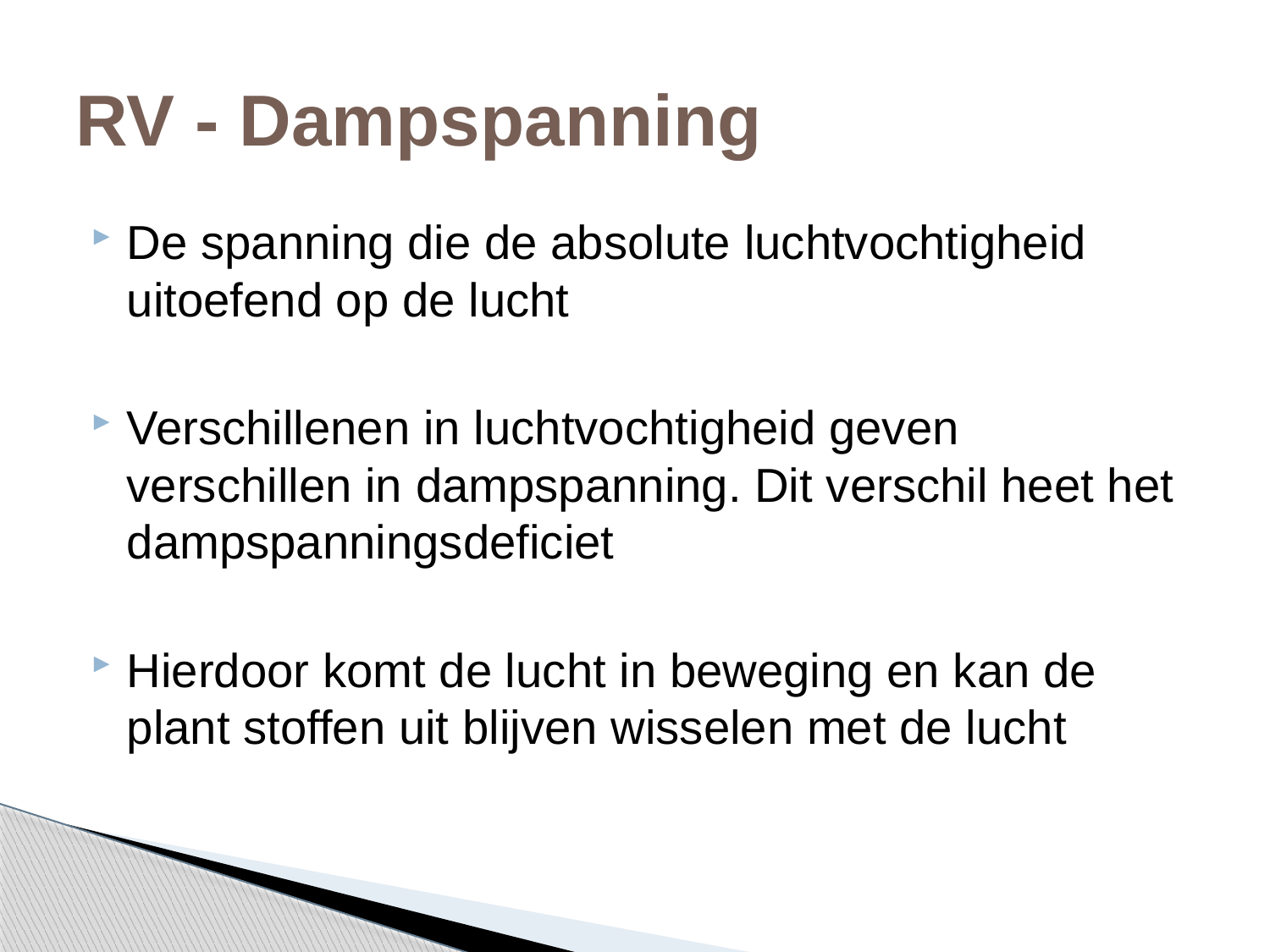

# RV - Dampspanning
De spanning die de absolute luchtvochtigheid uitoefend op de lucht

Verschillenen in luchtvochtigheid geven verschillen in dampspanning. Dit verschil heet het dampspanningsdeficiet

Hierdoor komt de lucht in beweging en kan de plant stoffen uit blijven wisselen met de lucht